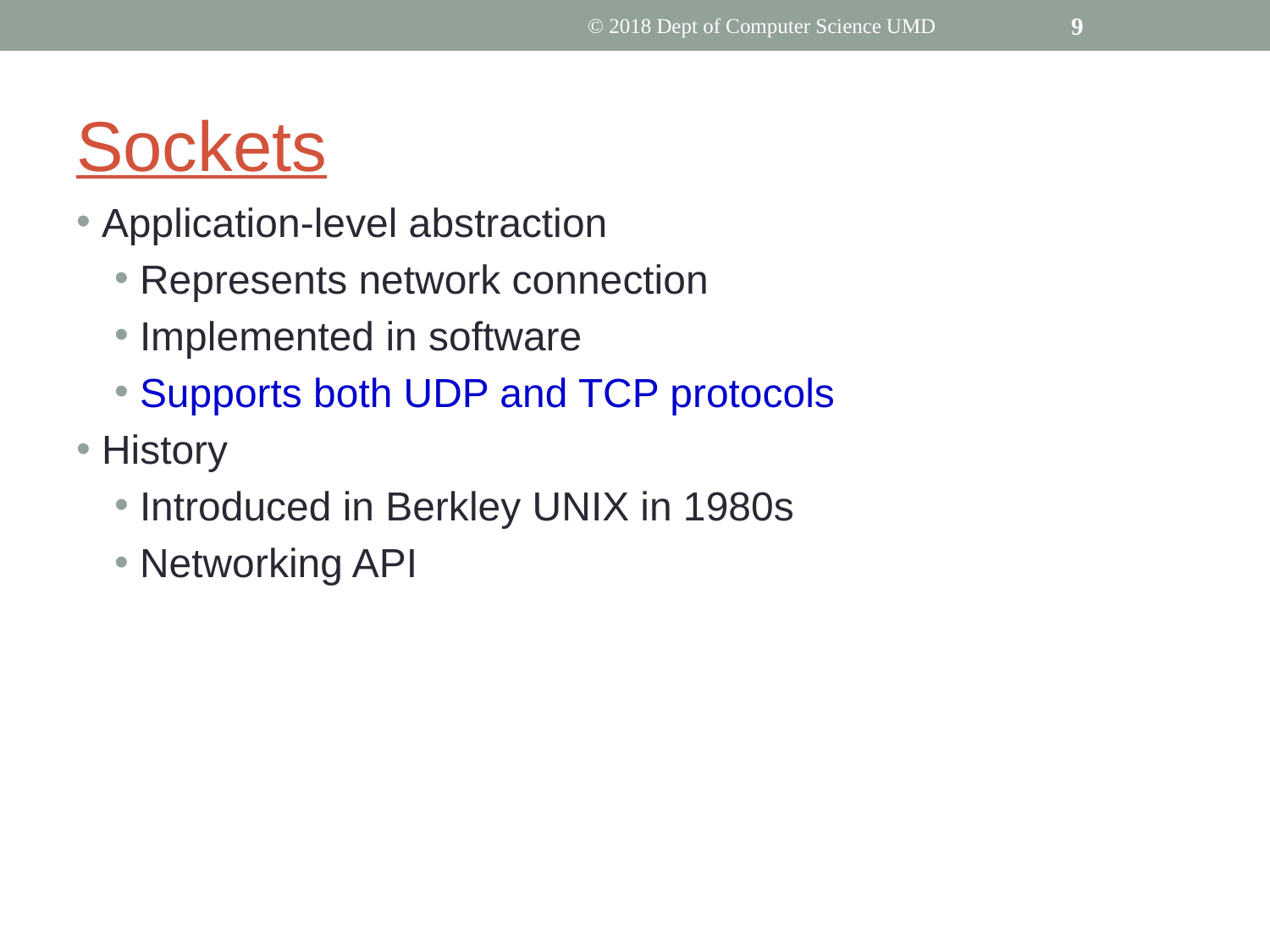

© 2018 Dept of Computer Science UMD
9
# Sockets
Application-level abstraction
Represents network connection
Implemented in software
Supports both UDP and TCP protocols
History
Introduced in Berkley UNIX in 1980s
Networking API